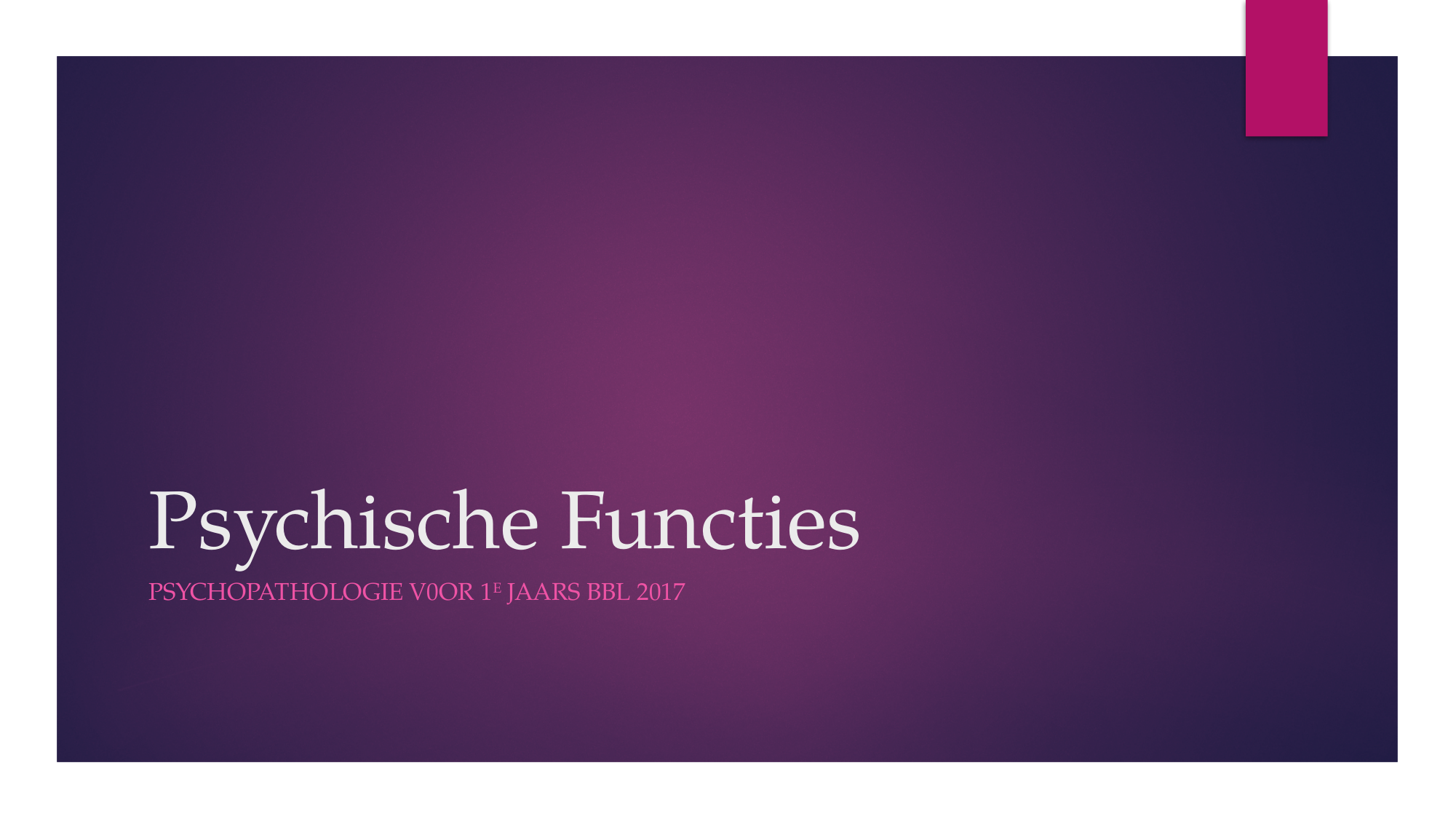

# Psychische Functies
Psychopathologie v0or 1e jaars BBL 2017